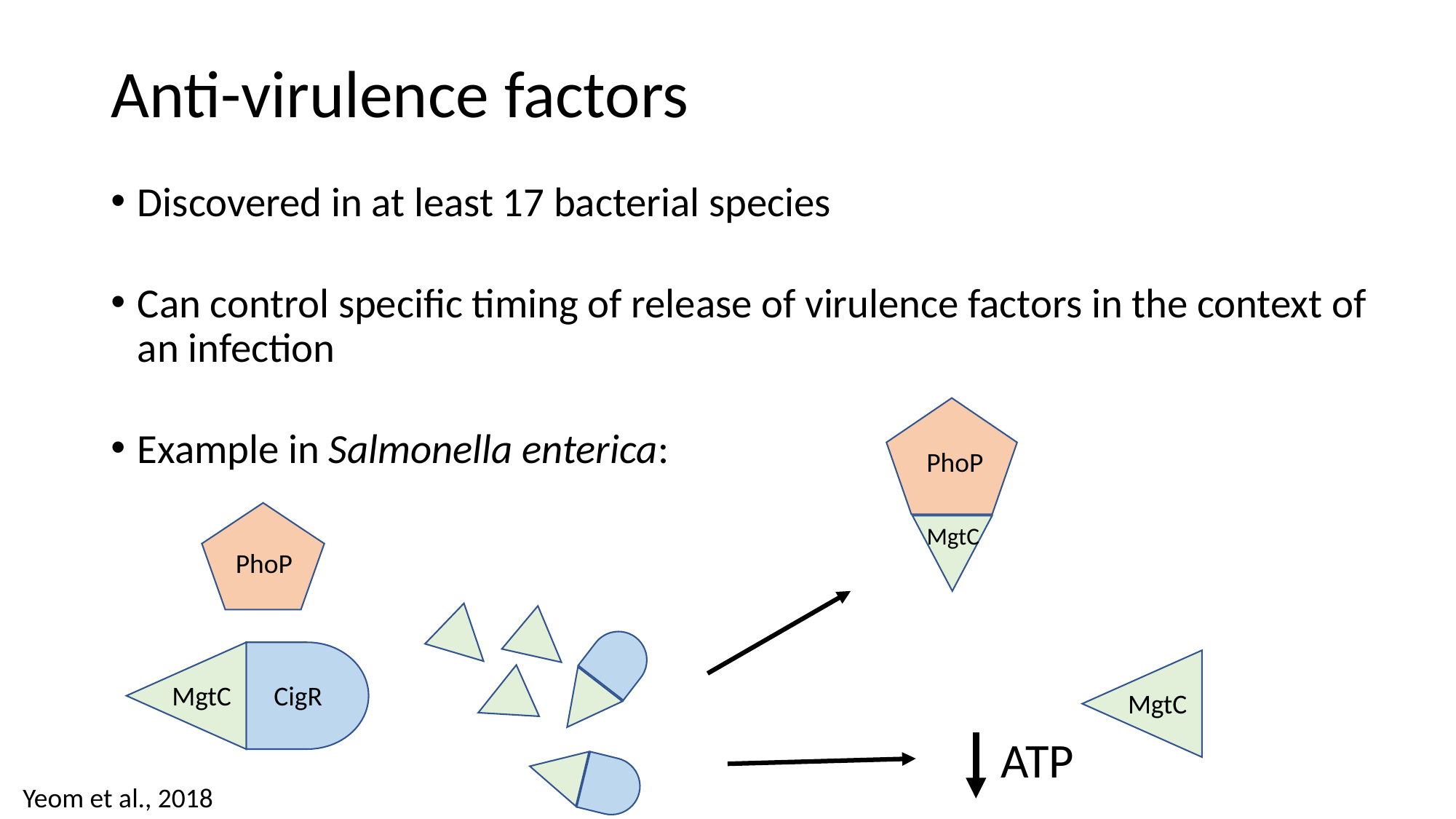

# Anti-virulence factors
Discovered in at least 17 bacterial species

Can control specific timing of release of virulence factors in the context of an infection

Example in Salmonella enterica:

PhoP

MgtC

PhoP

MgtC
CigR

MgtC
ATP

Yeom et al., 2018